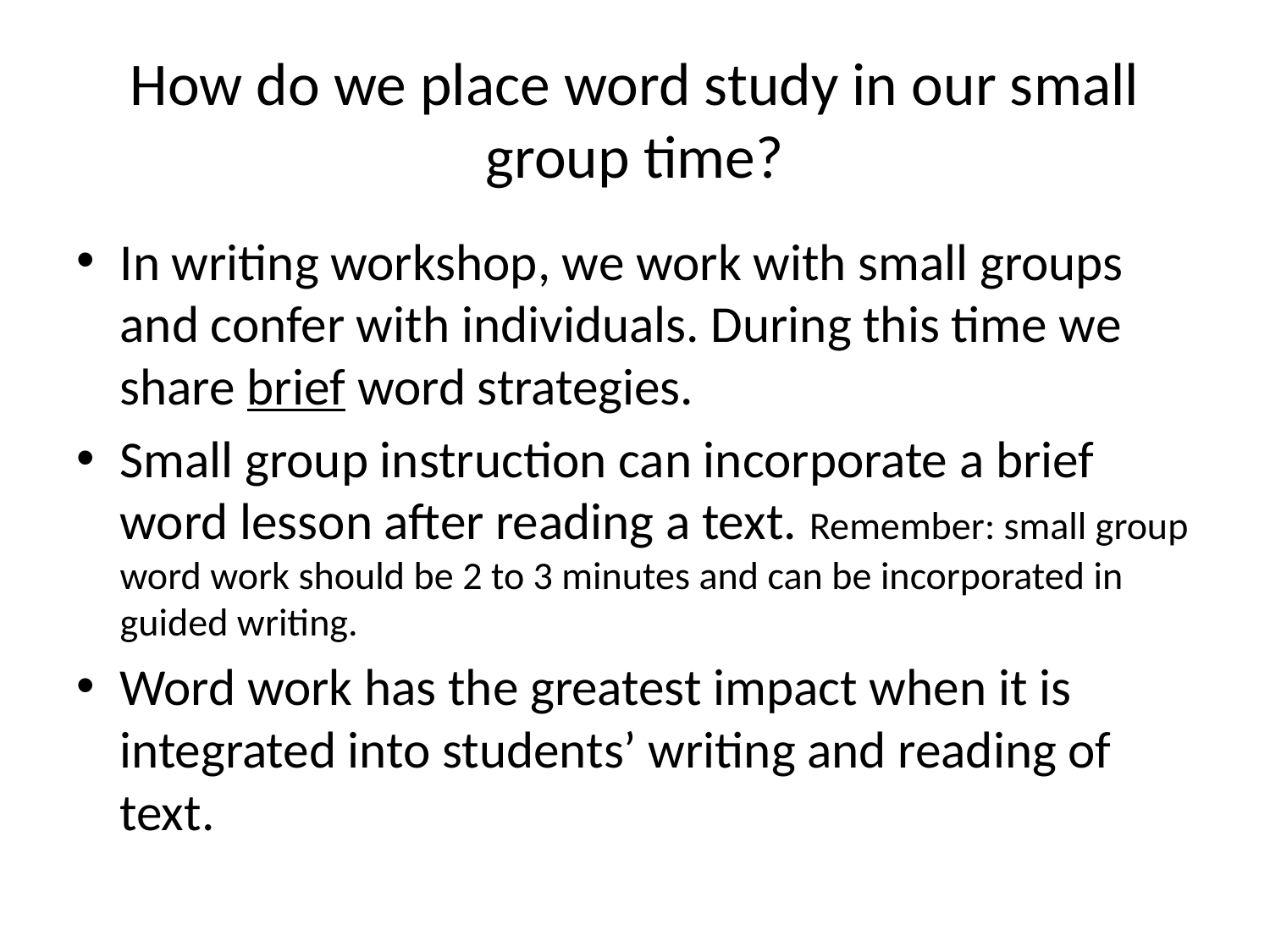

# How do we place word study in our small group time?
In writing workshop, we work with small groups and confer with individuals. During this time we share brief word strategies.
Small group instruction can incorporate a brief word lesson after reading a text. Remember: small group word work should be 2 to 3 minutes and can be incorporated in guided writing.
Word work has the greatest impact when it is integrated into students’ writing and reading of text.